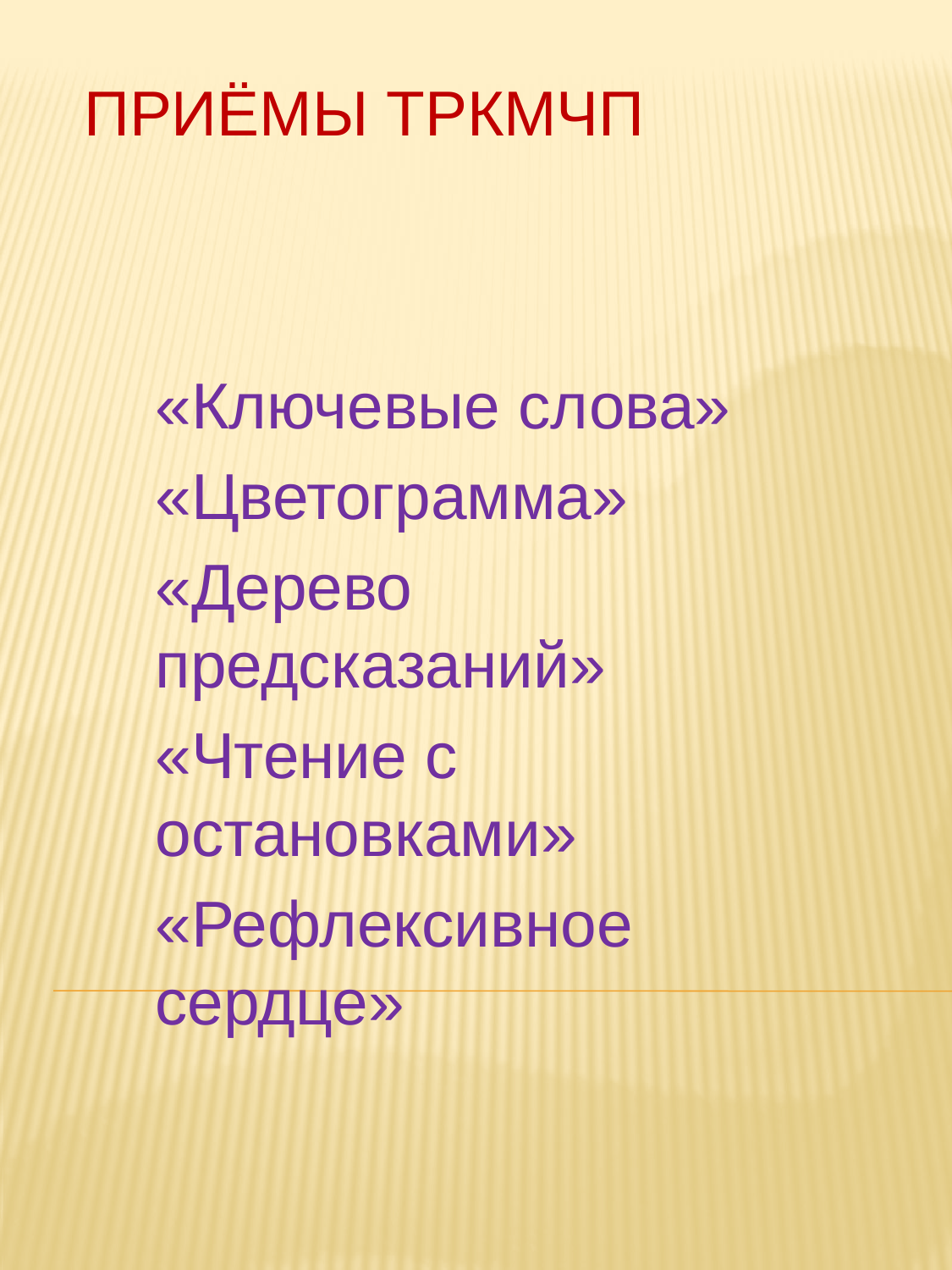

# Приёмы ТРКМЧП
«Ключевые слова»
«Цветограмма»
«Дерево предсказаний»
«Чтение с остановками»
«Рефлексивное сердце»